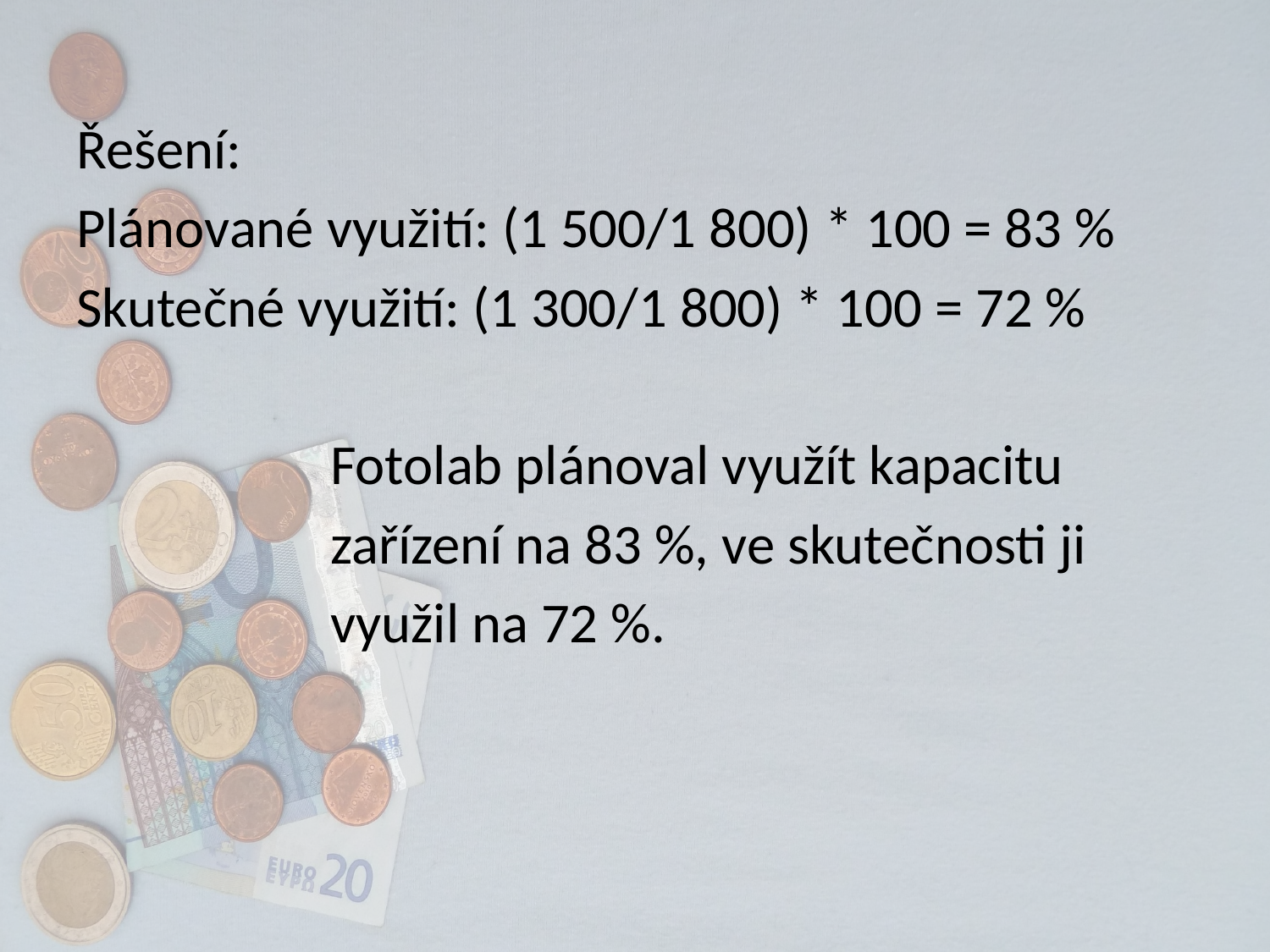

Řešení:
Plánované využití: (1 500/1 800) * 100 = 83 %
Skutečné využití: (1 300/1 800) * 100 = 72 %

		Fotolab plánoval využít kapacitu
		zařízení na 83 %, ve skutečnosti ji
		využil na 72 %.